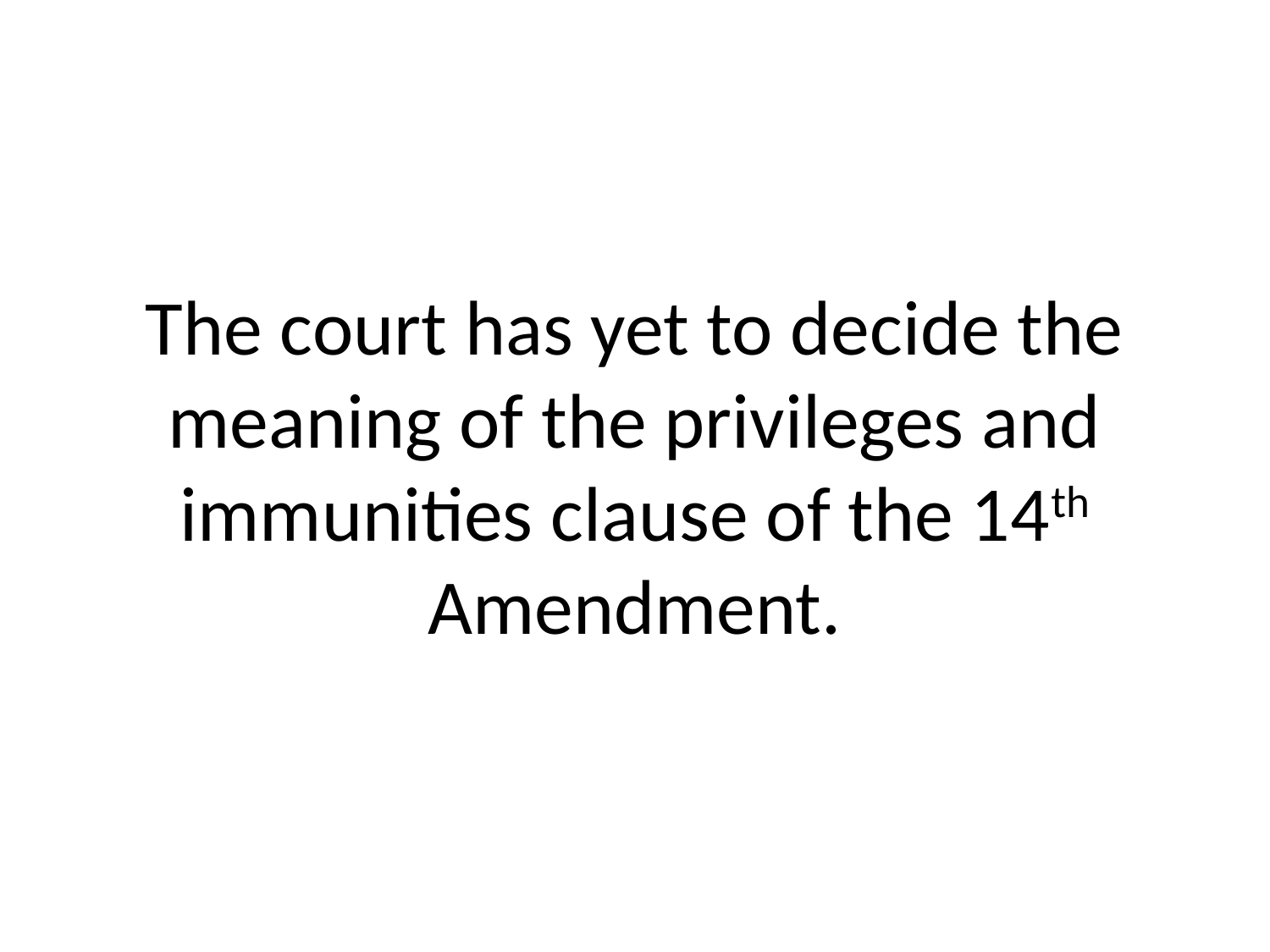

# The court has yet to decide the meaning of the privileges and immunities clause of the 14th Amendment.